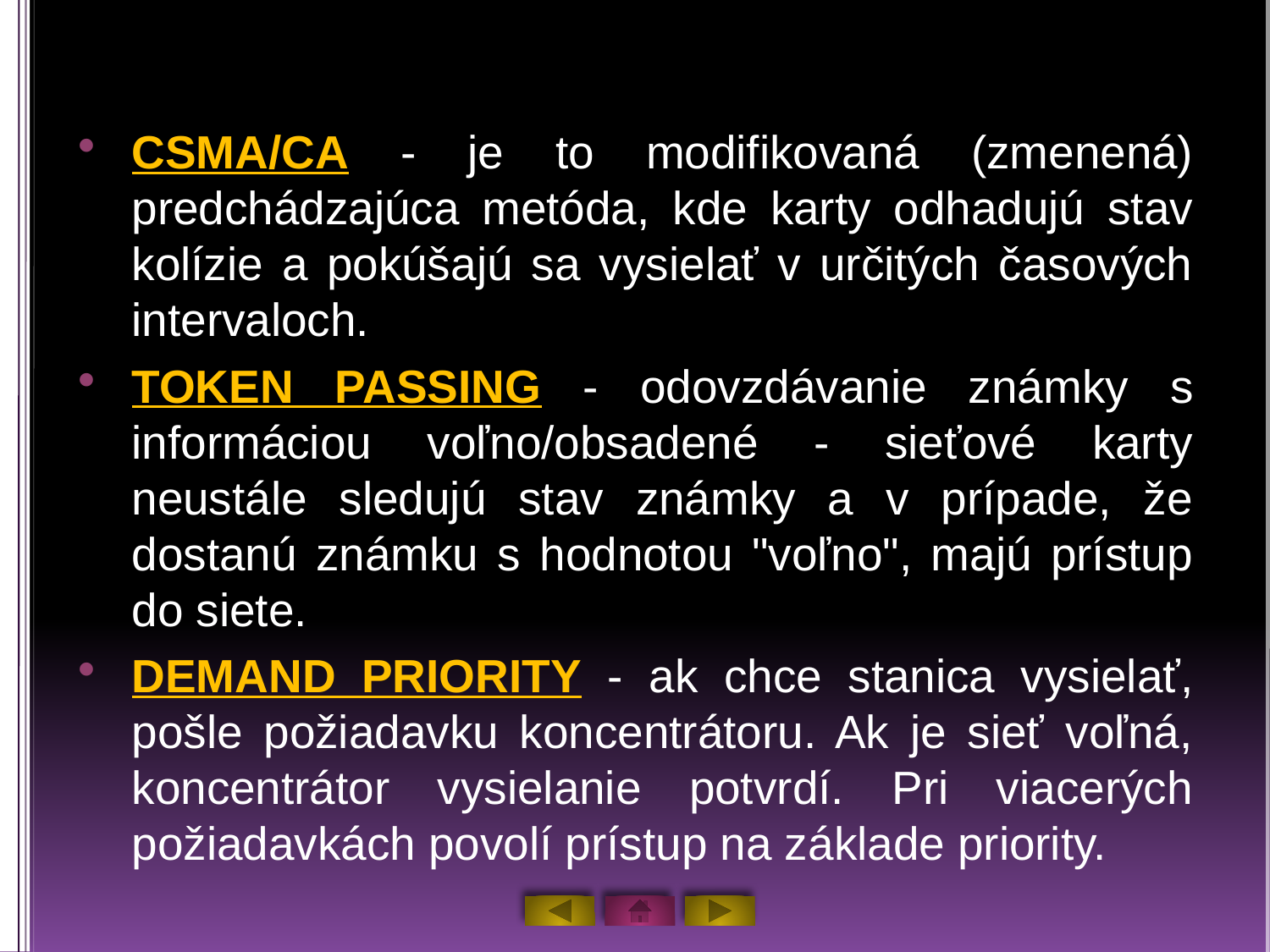

CSMA/CA - je to modifikovaná (zmenená) predchádzajúca metóda, kde karty odhadujú stav kolízie a pokúšajú sa vysielať v určitých časových intervaloch.
TOKEN PASSING - odovzdávanie známky s informáciou voľno/obsadené - sieťové karty neustále sledujú stav známky a v prípade, že dostanú známku s hodnotou "voľno", majú prístup do siete.
DEMAND PRIORITY - ak chce stanica vysielať, pošle požiadavku koncentrátoru. Ak je sieť voľná, koncentrátor vysielanie potvrdí. Pri viacerých požiadavkách povolí prístup na základe priority.